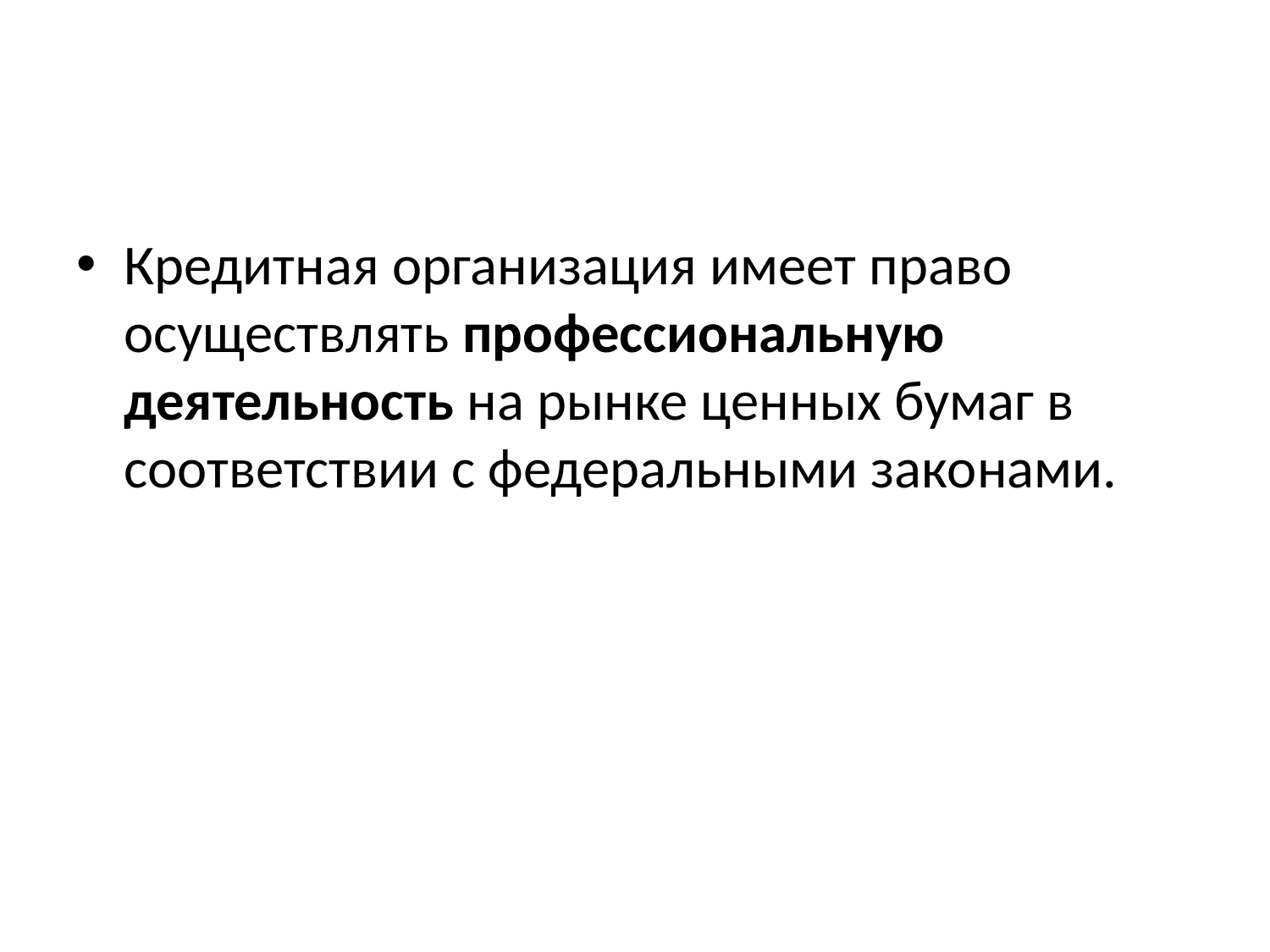

#
Кредитная организация имеет право осуществлять профессиональную деятельность на рынке ценных бумаг в соответствии с федеральными законами.